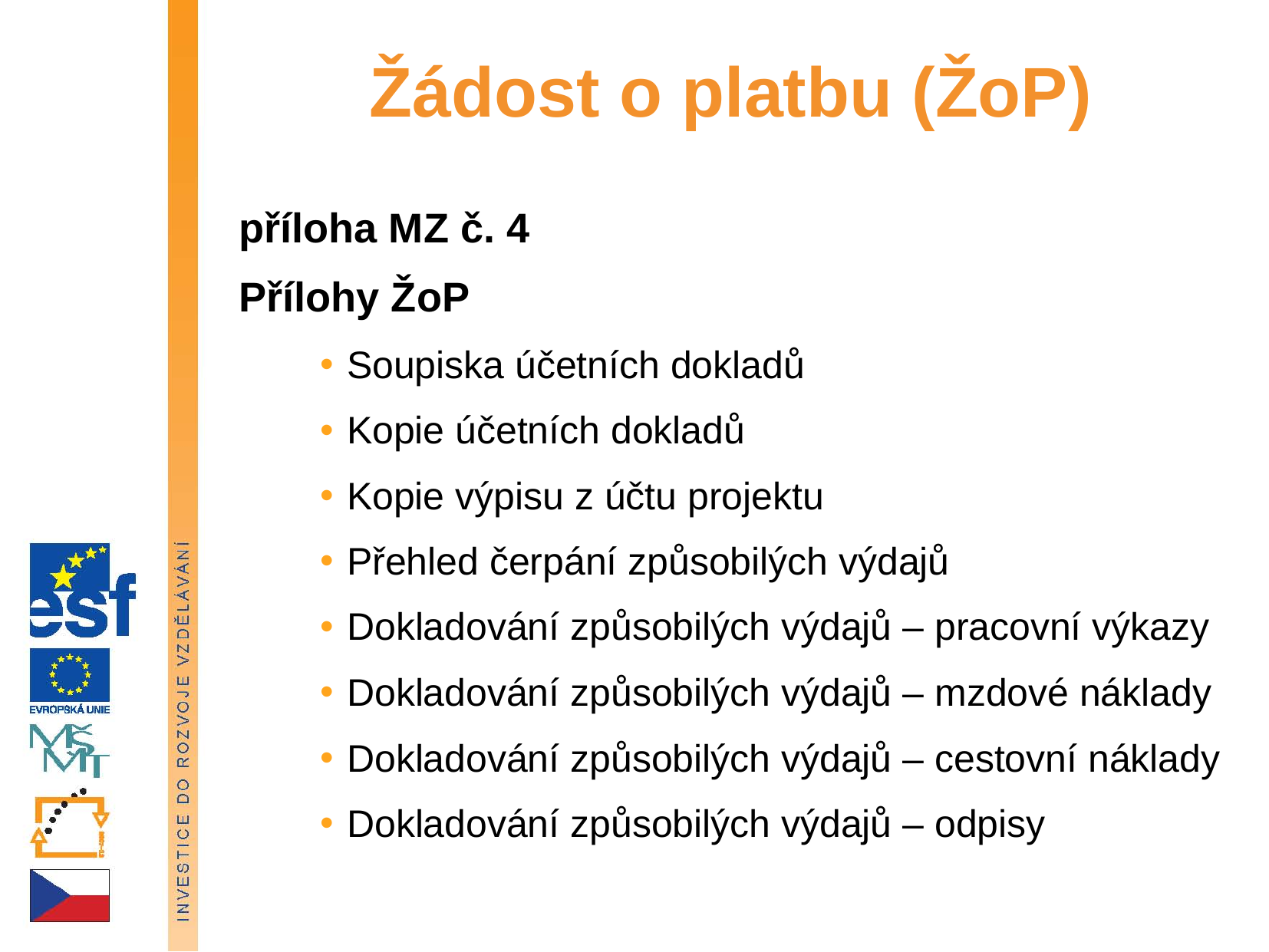

# Žádost o platbu (ŽoP)
příloha MZ č. 4
Přílohy ŽoP
Soupiska účetních dokladů
Kopie účetních dokladů
Kopie výpisu z účtu projektu
Přehled čerpání způsobilých výdajů
Dokladování způsobilých výdajů – pracovní výkazy
Dokladování způsobilých výdajů – mzdové náklady
Dokladování způsobilých výdajů – cestovní náklady
Dokladování způsobilých výdajů – odpisy